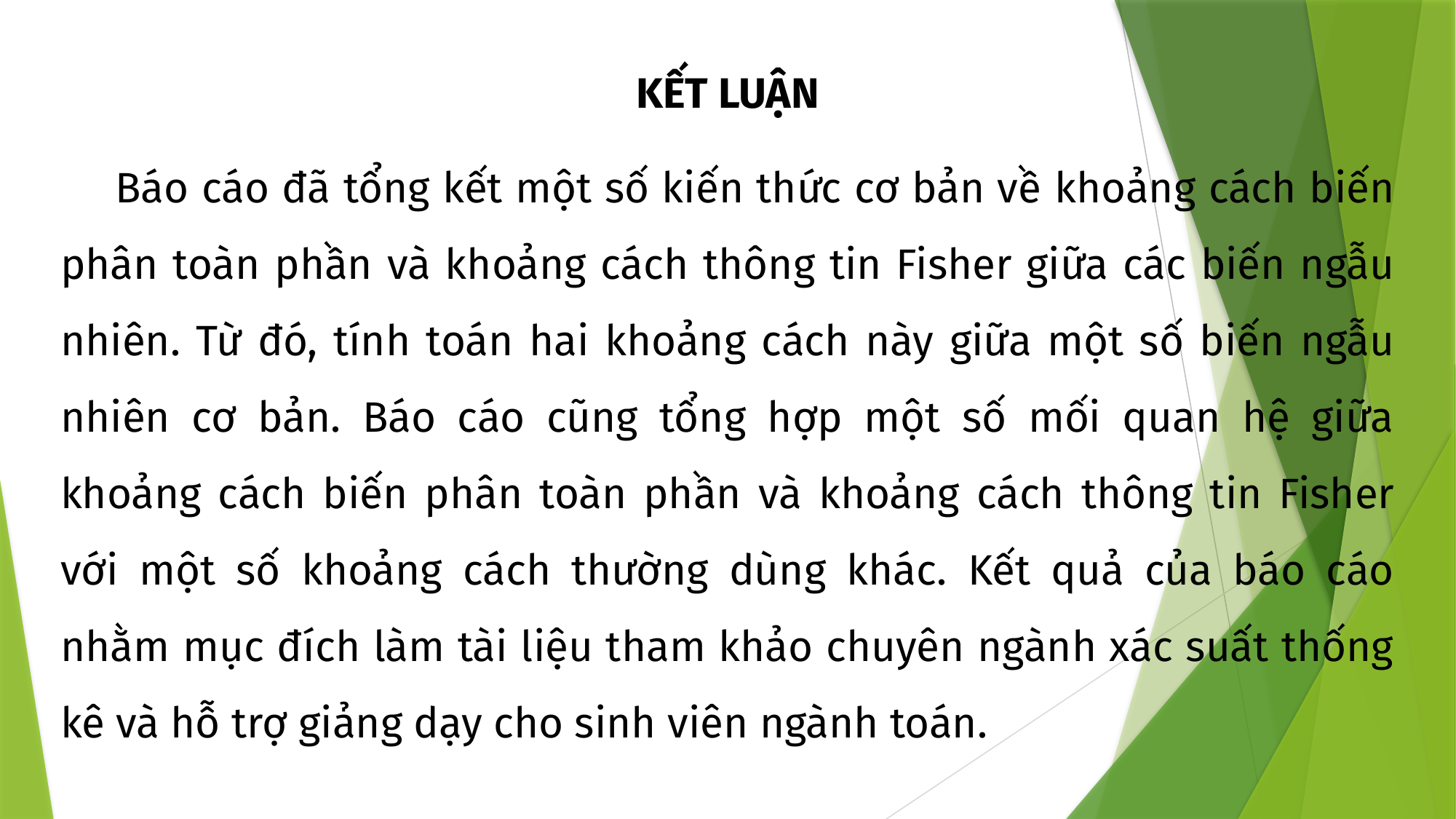

KẾT LUẬN
Báo cáo đã tổng kết một số kiến thức cơ bản về khoảng cách biến phân toàn phần và khoảng cách thông tin Fisher giữa các biến ngẫu nhiên. Từ đó, tính toán hai khoảng cách này giữa một số biến ngẫu nhiên cơ bản. Báo cáo cũng tổng hợp một số mối quan hệ giữa khoảng cách biến phân toàn phần và khoảng cách thông tin Fisher với một số khoảng cách thường dùng khác. Kết quả của báo cáo nhằm mục đích làm tài liệu tham khảo chuyên ngành xác suất thống kê và hỗ trợ giảng dạy cho sinh viên ngành toán.